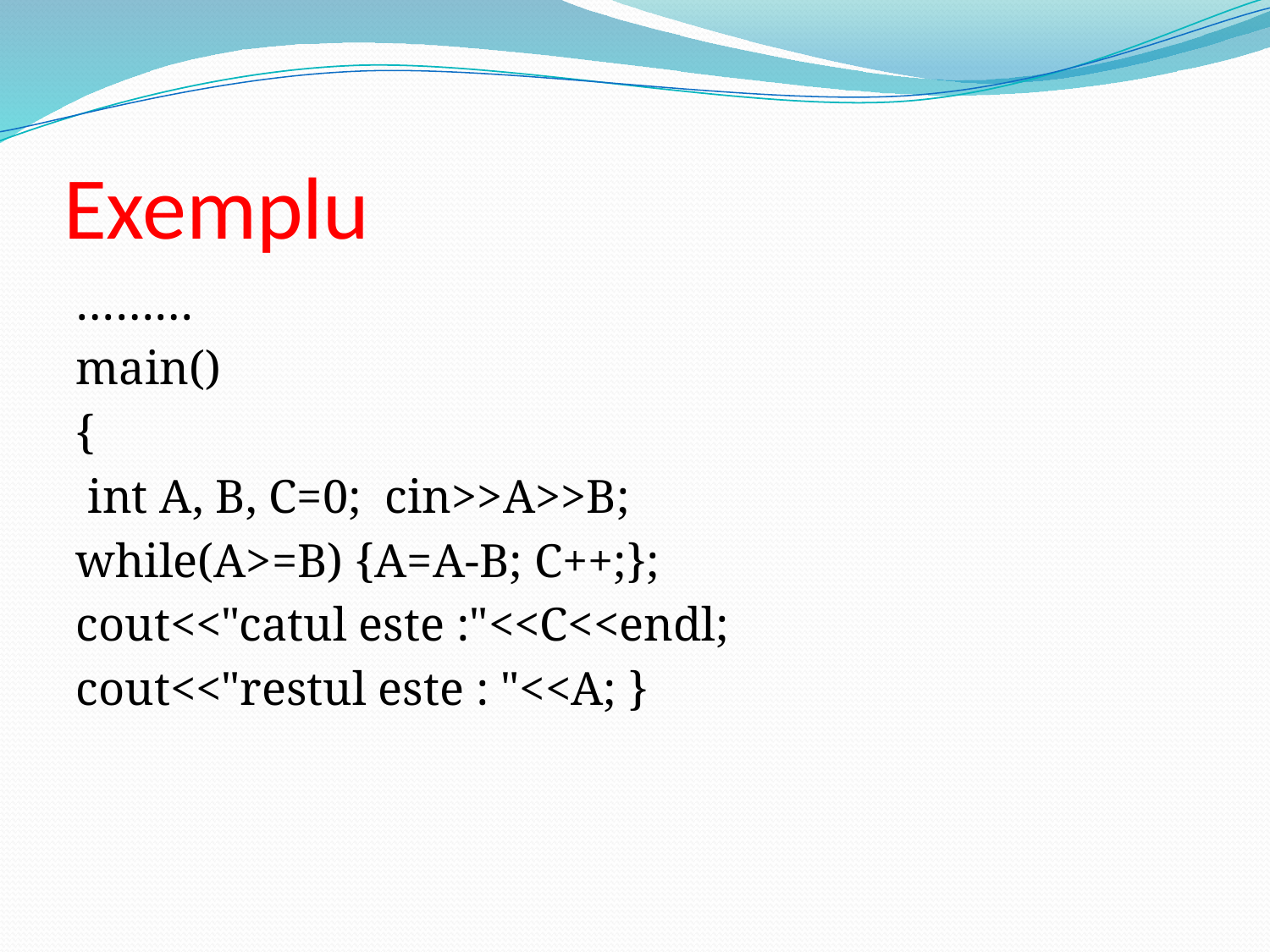

# Exemplu
………
main()
{
 int A, B, C=0;  cin>>A>>B;
while(A>=B) {A=A-B; C++;};
cout<<"catul este :"<<C<<endl;
cout<<"restul este : "<<A; }